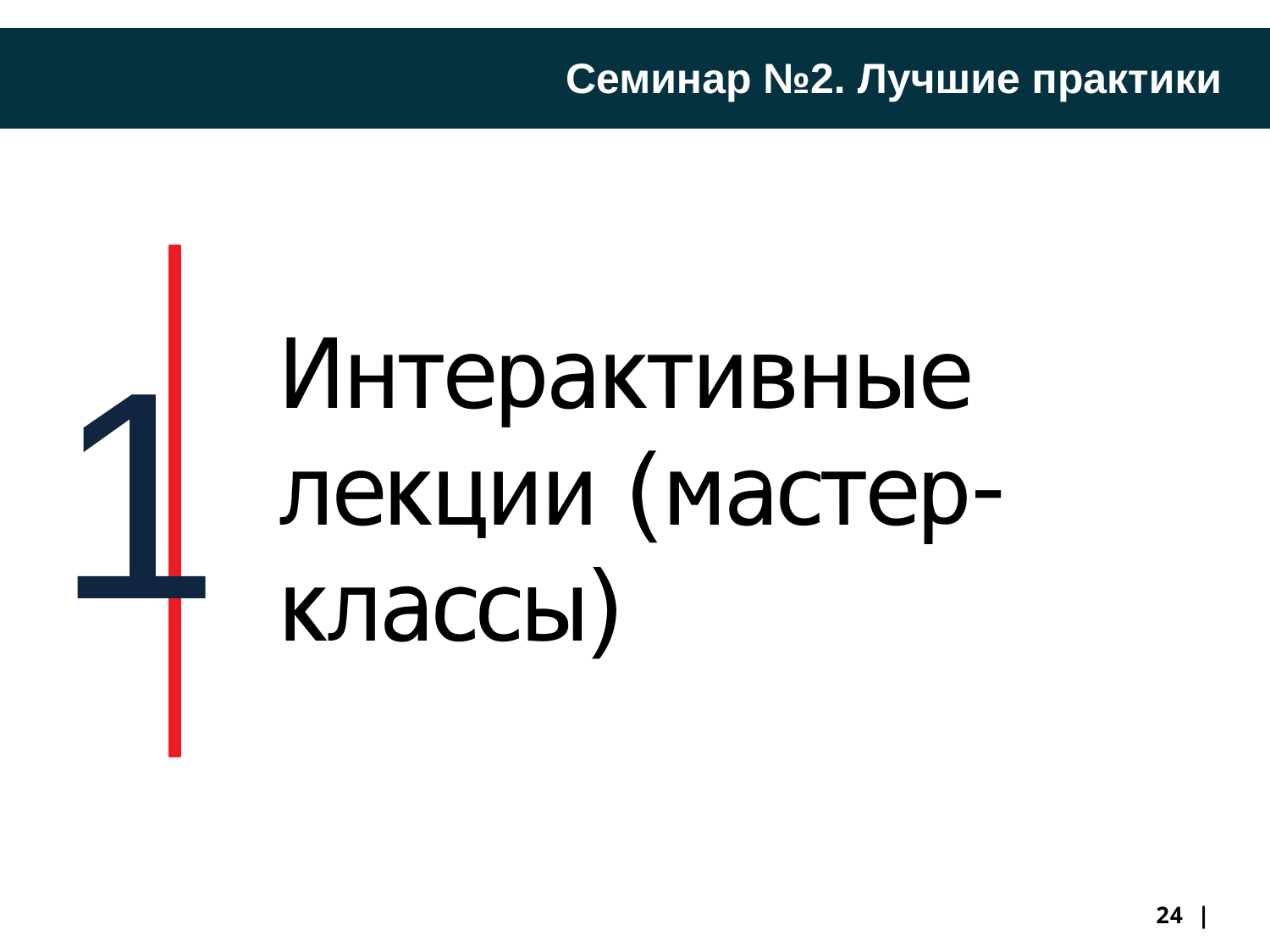

Семинар №2. Лучшие практики
Интерактивные
лекции (мастер-классы)
1